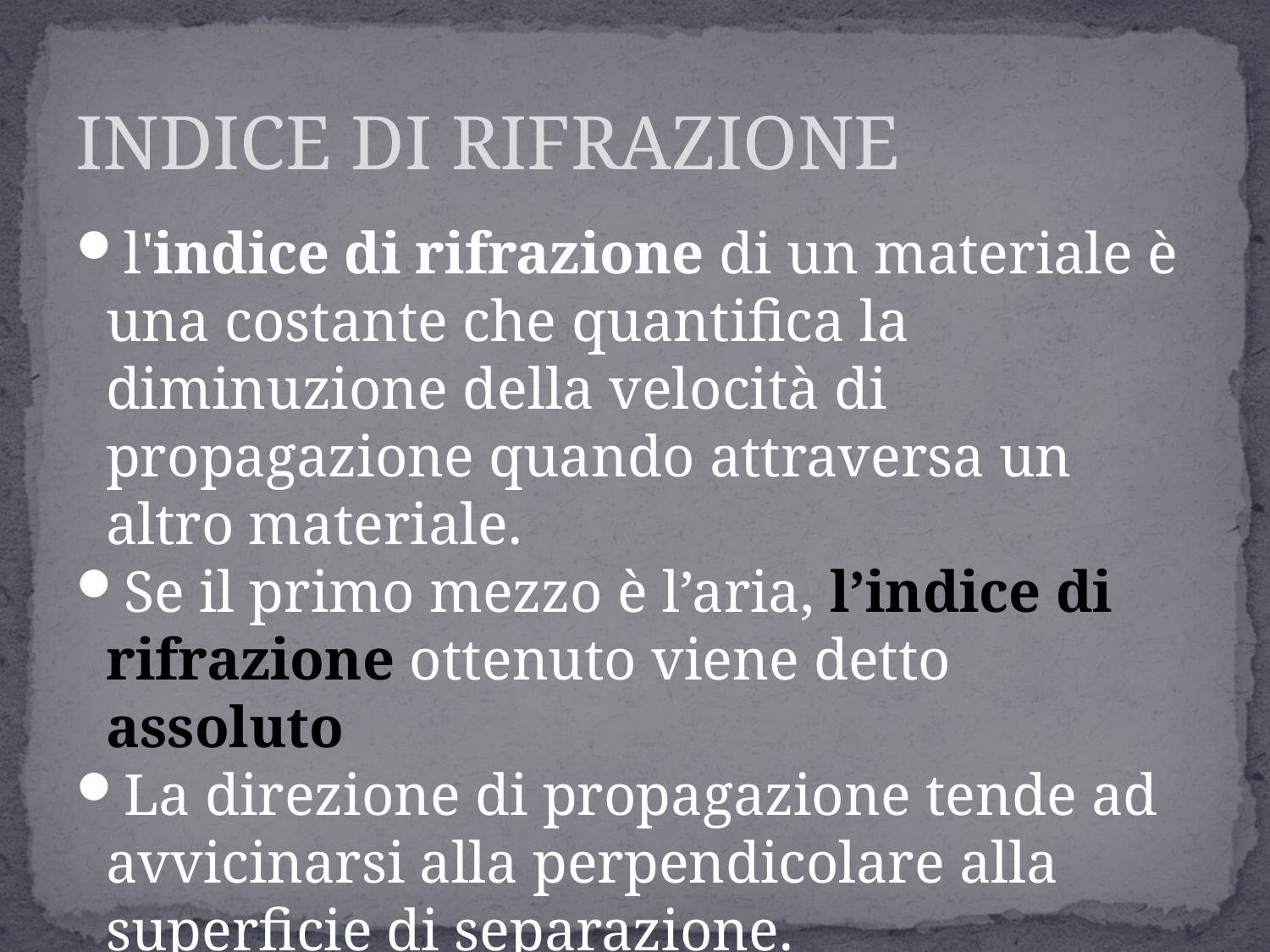

INDICE DI RIFRAZIONE
l'indice di rifrazione di un materiale è una costante che quantifica la diminuzione della velocità di propagazione quando attraversa un altro materiale.
Se il primo mezzo è l’aria, l’indice di rifrazione ottenuto viene detto assoluto
La direzione di propagazione tende ad avvicinarsi alla perpendicolare alla superficie di separazione.